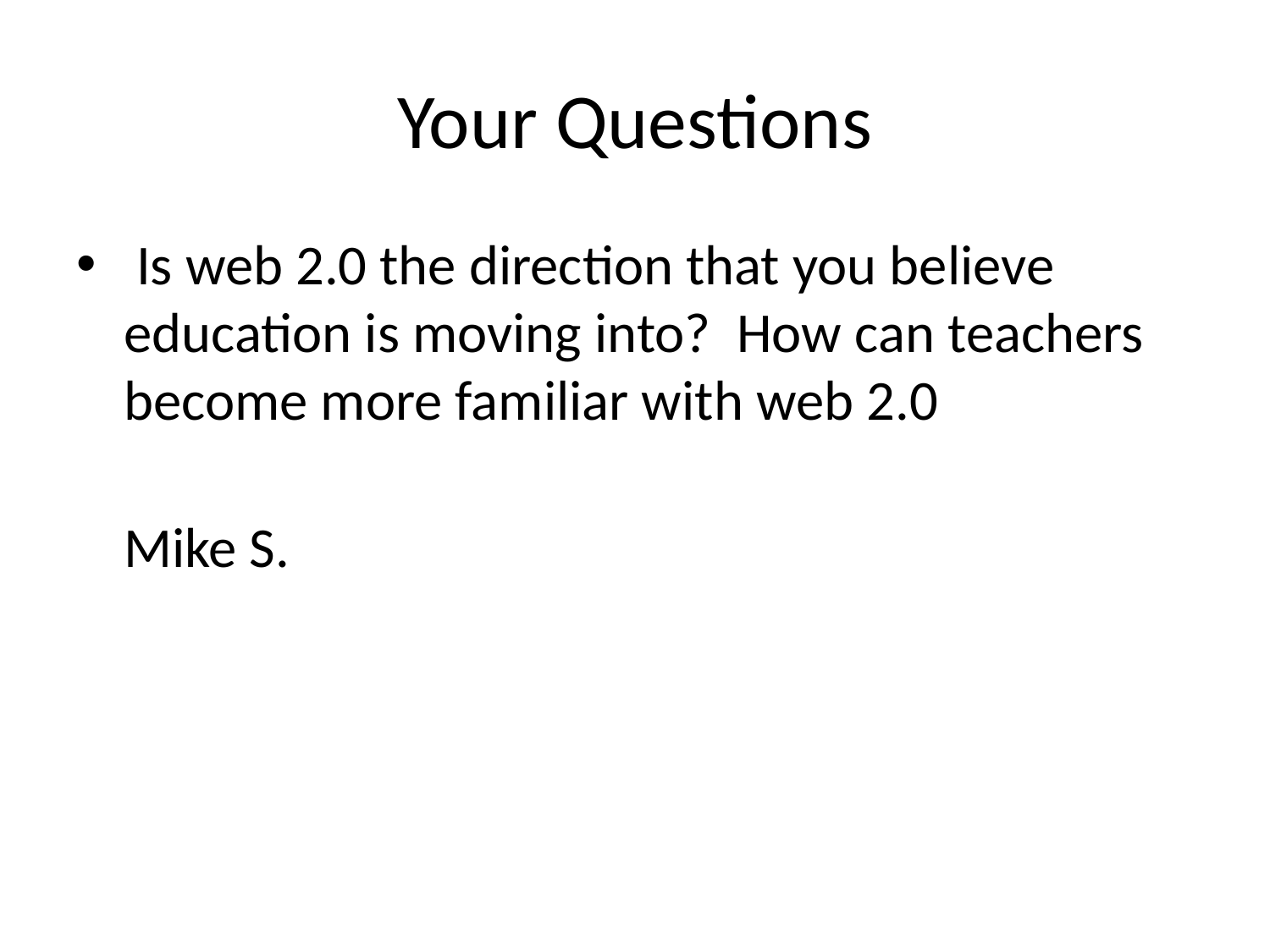

# Your Questions
 Is web 2.0 the direction that you believe education is moving into?  How can teachers become more familiar with web 2.0
									Mike S.